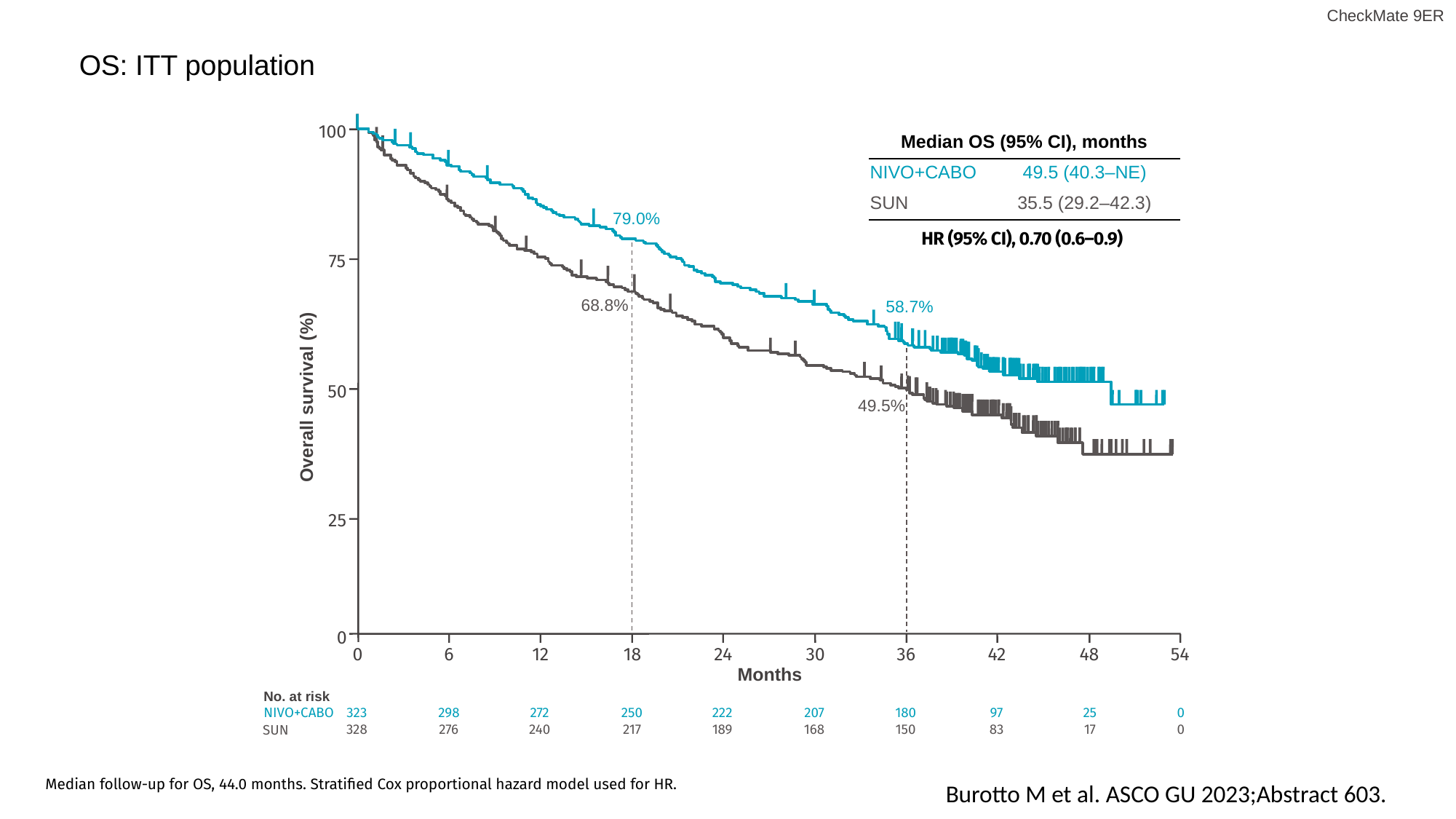

# OS: ITT population

100

75

50

Overall survival (%)

25

0

0
6
12
18
24
30
36
42
48
54
Months
No. at risk
NIVO+CABO
323
298
272
250
222
207
180
97
25
0
328
276
240
217
189
168
150
83
17
0
SUN

| Median OS (95% CI), months |  |
| --- | --- |
| NIVO+CABO | 49.5 (40.3–NE) |
| SUN | 35.5 (29.2–42.3) |
79.0%
HR (95% CI), 0.70 (0.6–0.9)
68.8%
58.7%
49.5%
Burotto M et al. ASCO GU 2023;Abstract 603.
Median follow-up for OS, 44.0 months. Stratified Cox proportional hazard model used for HR.